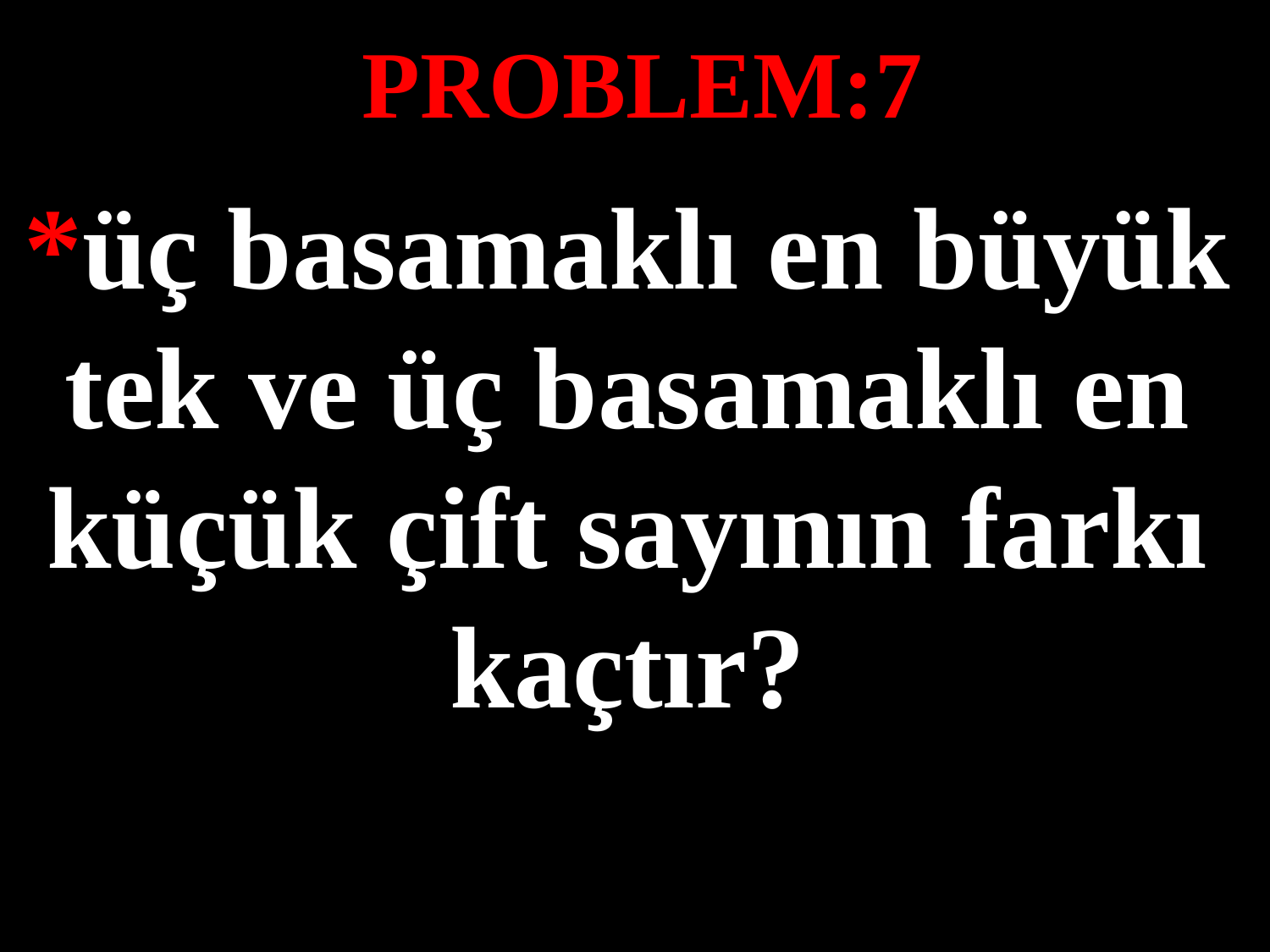

PROBLEM:7
*üç basamaklı en büyük tek ve üç basamaklı en küçük çift sayının farkı kaçtır?
#